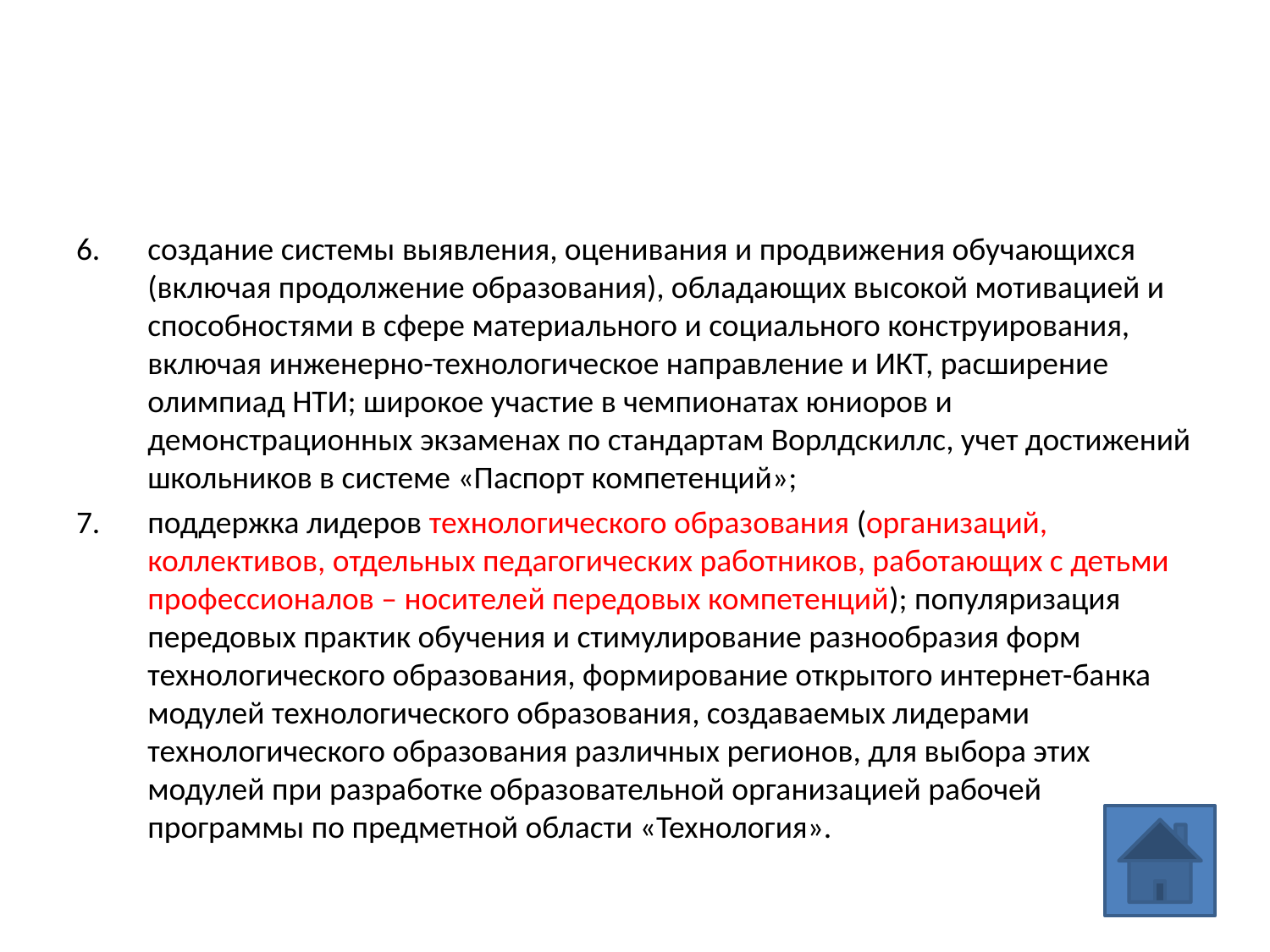

#
создание системы выявления, оценивания и продвижения обучающихся (включая продолжение образования), обладающих высокой мотивацией и способностями в сфере материального и социального конструирования, включая инженерно-технологическое направление и ИКТ, расширение олимпиад НТИ; широкое участие в чемпионатах юниоров и демонстрационных экзаменах по стандартам Ворлдскиллс, учет достижений школьников в системе «Паспорт компетенций»;
поддержка лидеров технологического образования (организаций, коллективов, отдельных педагогических работников, работающих с детьми профессионалов – носителей передовых компетенций); популяризация передовых практик обучения и стимулирование разнообразия форм технологического образования, формирование открытого интернет-банка модулей технологического образования, создаваемых лидерами технологического образования различных регионов, для выбора этих модулей при разработке образовательной организацией рабочей программы по предметной области «Технология».